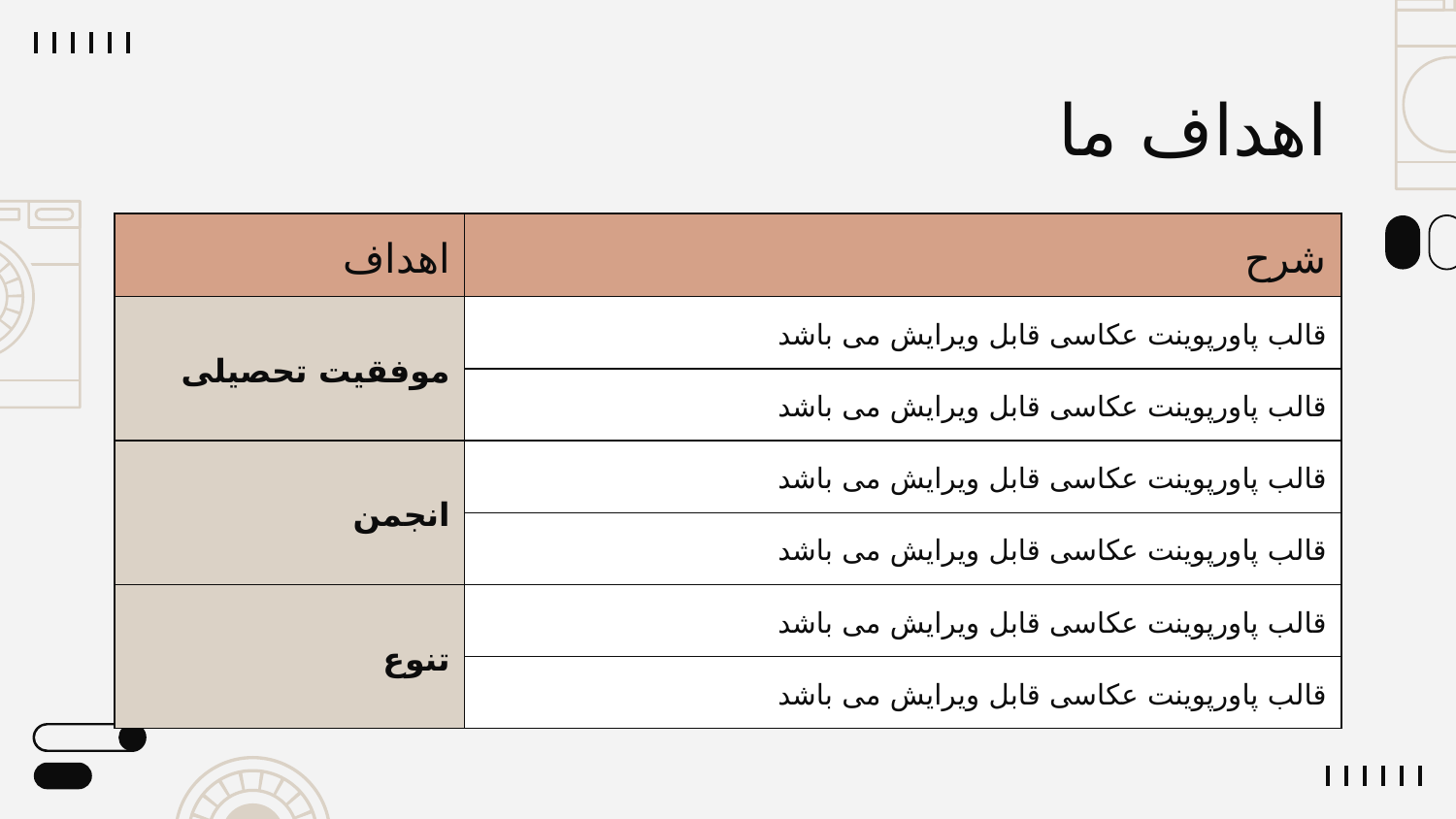

# اهداف ما
| اهداف | شرح |
| --- | --- |
| موفقیت تحصیلی | قالب پاورپوینت عکاسی قابل ویرایش می باشد |
|  | قالب پاورپوینت عکاسی قابل ویرایش می باشد |
| انجمن | قالب پاورپوینت عکاسی قابل ویرایش می باشد |
|  | قالب پاورپوینت عکاسی قابل ویرایش می باشد |
| تنوع | قالب پاورپوینت عکاسی قابل ویرایش می باشد |
|  | قالب پاورپوینت عکاسی قابل ویرایش می باشد |